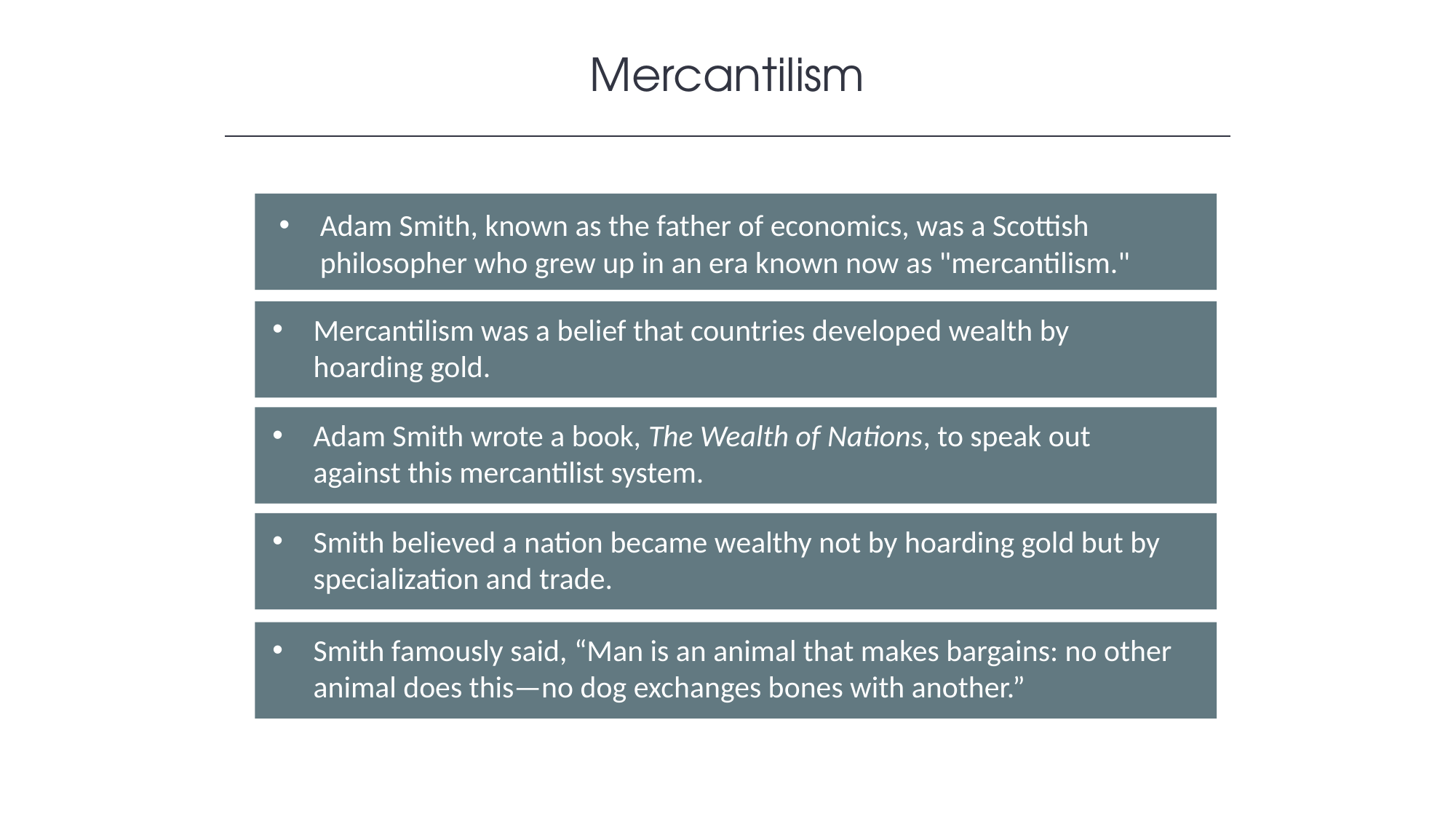

Mercantilism

Adam Smith, known as the father of economics, was a Scottish philosopher who grew up in an era known now as "mercantilism."

Mercantilism was a belief that countries developed wealth by hoarding gold.

Adam Smith wrote a book, The Wealth of Nations, to speak out against this mercantilist system.

Smith believed a nation became wealthy not by hoarding gold but by specialization and trade.

Smith famously said, “Man is an animal that makes bargains: no other animal does this—no dog exchanges bones with another.”